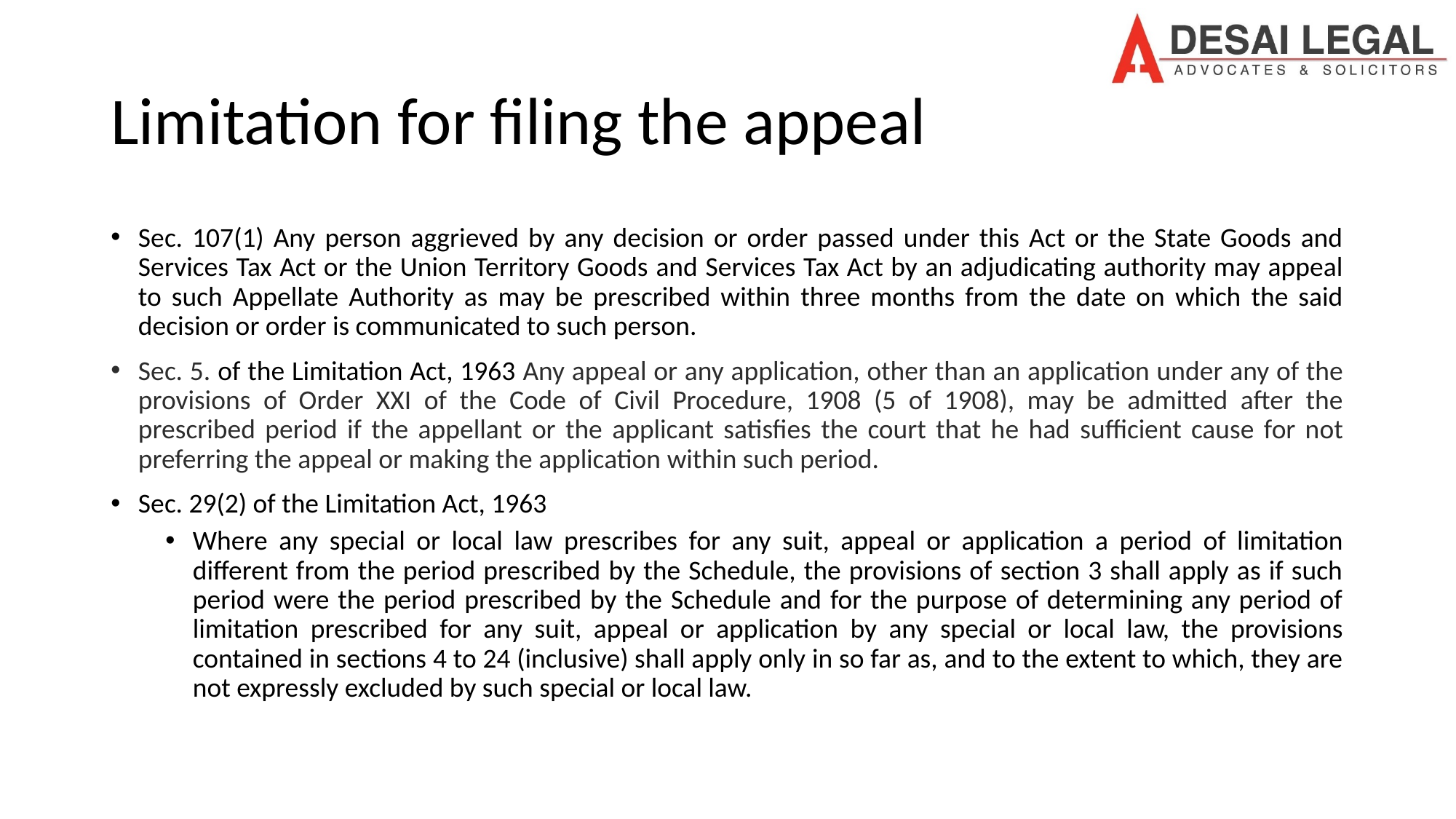

# Limitation for filing the appeal
Sec. 107(1) Any person aggrieved by any decision or order passed under this Act or the State Goods and Services Tax Act or the Union Territory Goods and Services Tax Act by an adjudicating authority may appeal to such Appellate Authority as may be prescribed within three months from the date on which the said decision or order is communicated to such person.
Sec. 5. of the Limitation Act, 1963 Any appeal or any application, other than an application under any of the provisions of Order XXI of the Code of Civil Procedure, 1908 (5 of 1908), may be admitted after the prescribed period if the appellant or the applicant satisfies the court that he had sufficient cause for not preferring the appeal or making the application within such period.
Sec. 29(2) of the Limitation Act, 1963
Where any special or local law prescribes for any suit, appeal or application a period of limitation different from the period prescribed by the Schedule, the provisions of section 3 shall apply as if such period were the period prescribed by the Schedule and for the purpose of determining any period of limitation prescribed for any suit, appeal or application by any special or local law, the provisions contained in sections 4 to 24 (inclusive) shall apply only in so far as, and to the extent to which, they are not expressly excluded by such special or local law.